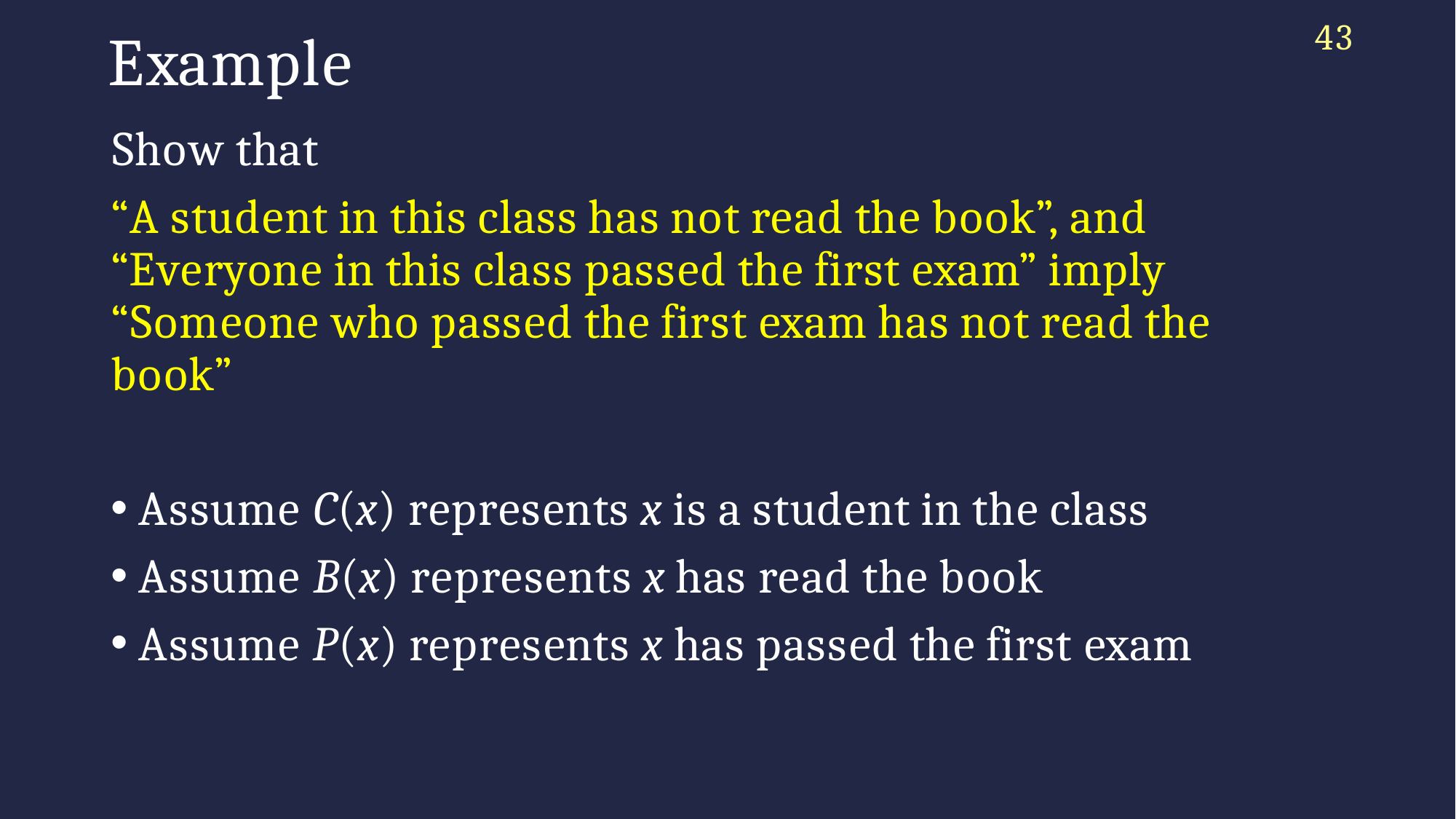

# Example
43
Show that
“A student in this class has not read the book”, and “Everyone in this class passed the first exam” imply “Someone who passed the first exam has not read the book”

Assume C(x) represents x is a student in the class
Assume B(x) represents x has read the book
Assume P(x) represents x has passed the first exam